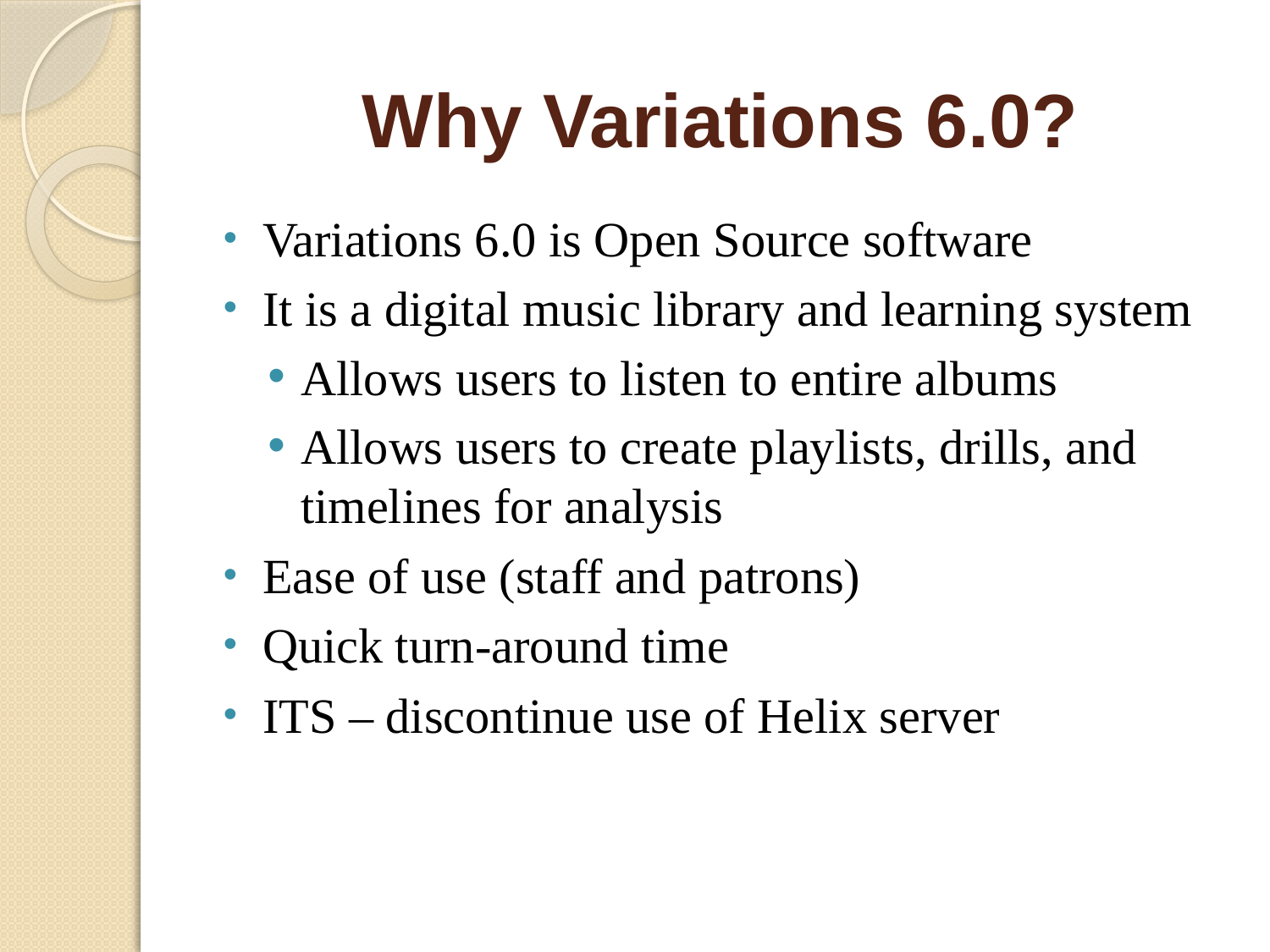

# Why Variations 6.0?
Variations 6.0 is Open Source software
It is a digital music library and learning system
Allows users to listen to entire albums
Allows users to create playlists, drills, and timelines for analysis
Ease of use (staff and patrons)
Quick turn-around time
ITS – discontinue use of Helix server